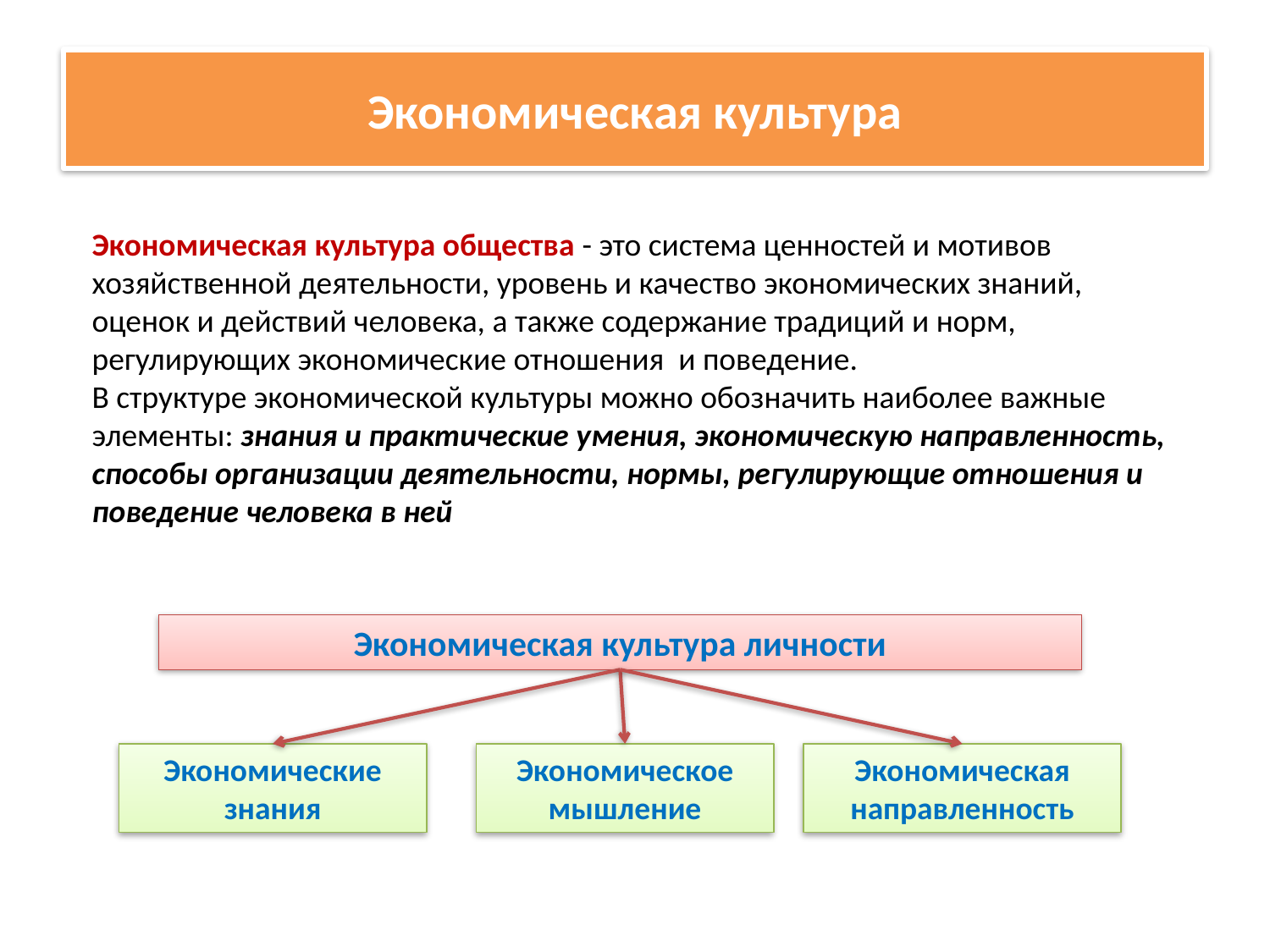

# Экономическая культура
Экономическая культура общества - это система ценностей и мотивов хозяйственной деятельности, уровень и качество экономических знаний, оценок и действий человека, а также содержание традиций и норм, регулирующих экономические отношения  и поведение.
В структуре экономической культуры можно обозначить наиболее важные элементы: знания и практические умения, экономическую направленность, способы организации деятельности, нормы, регулирующие отношения и поведение человека в ней
Экономическая культура личности
Экономические знания
Экономическое мышление
Экономическая направленность